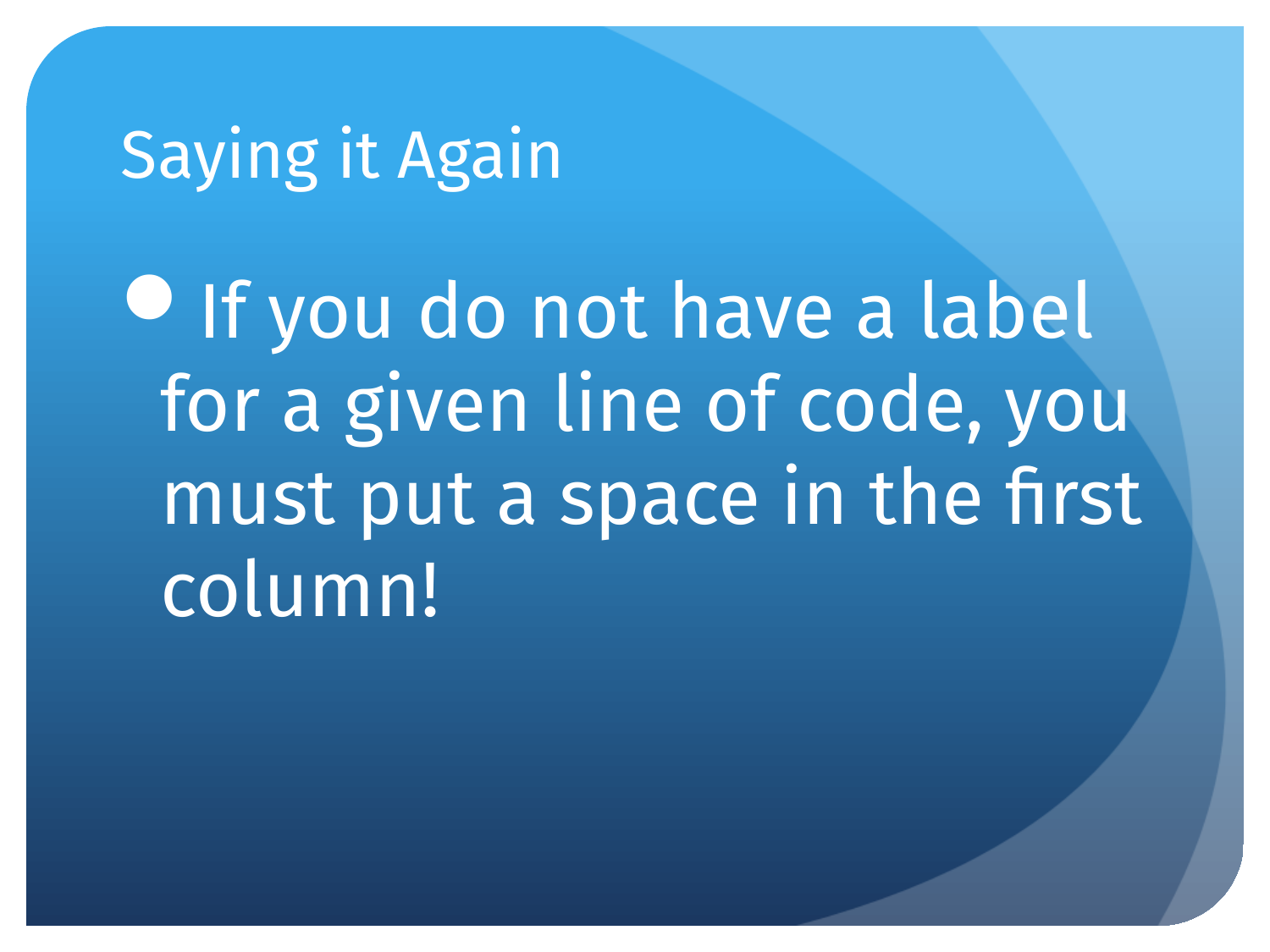

# Saying it Again
If you do not have a label for a given line of code, you must put a space in the first column!